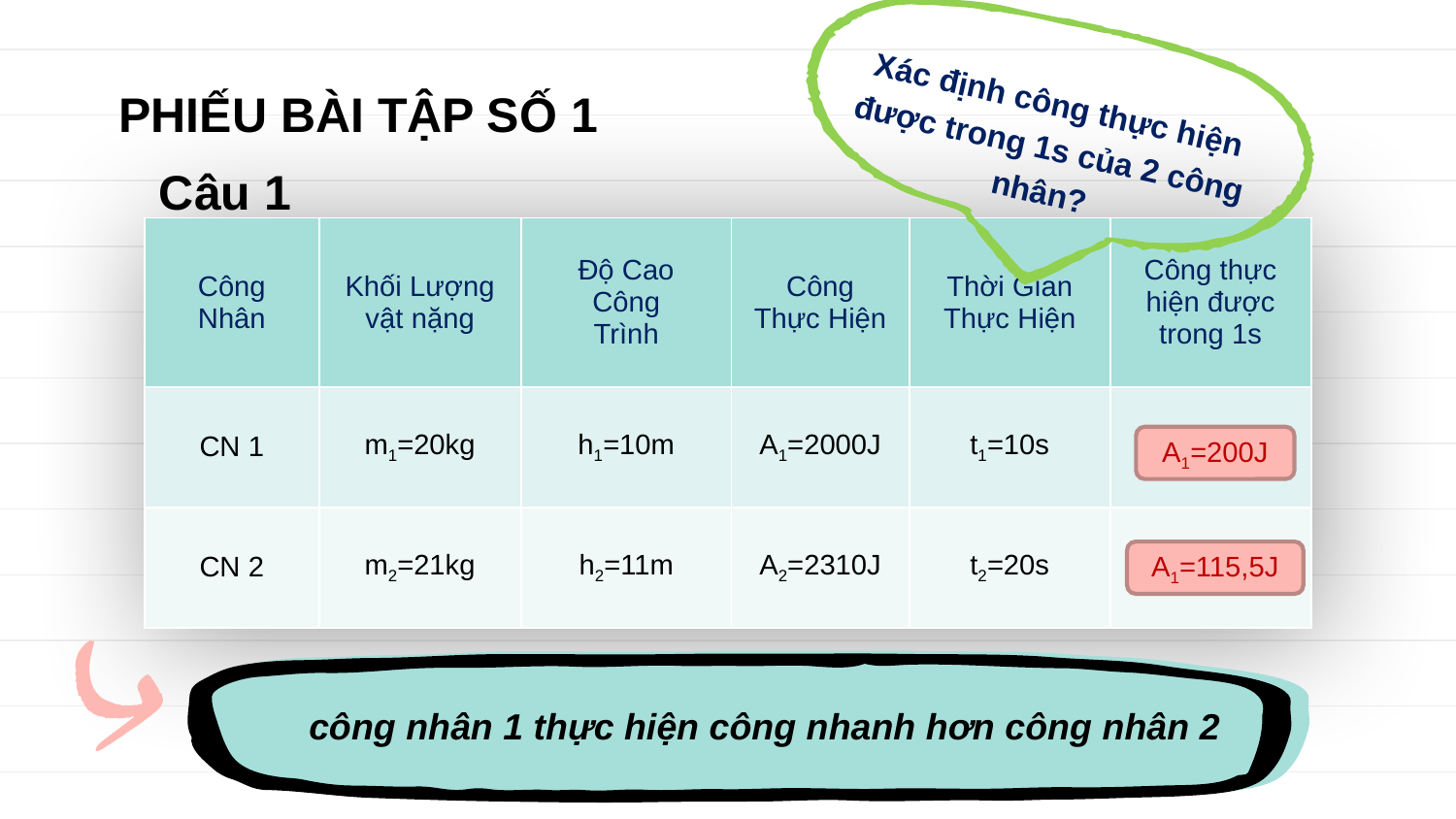

PHIẾU BÀI TẬP SỐ 1
Xác định công thực hiện được trong 1s của 2 công nhân?
Câu 1
| Công Nhân | Khối Lượng vật nặng | Độ Cao Công Trình | Công Thực Hiện | Thời Gian Thực Hiện | Công thực hiện được trong 1s |
| --- | --- | --- | --- | --- | --- |
| CN 1 | m1=20kg | h1=10m | A1=2000J | t1=10s |  |
| CN 2 | m2=21kg | h2=11m | A2=2310J | t2=20s |  |
#

A1=200J

A1=115,5J

         công nhân 1 thực hiện công nhanh hơn công nhân 2